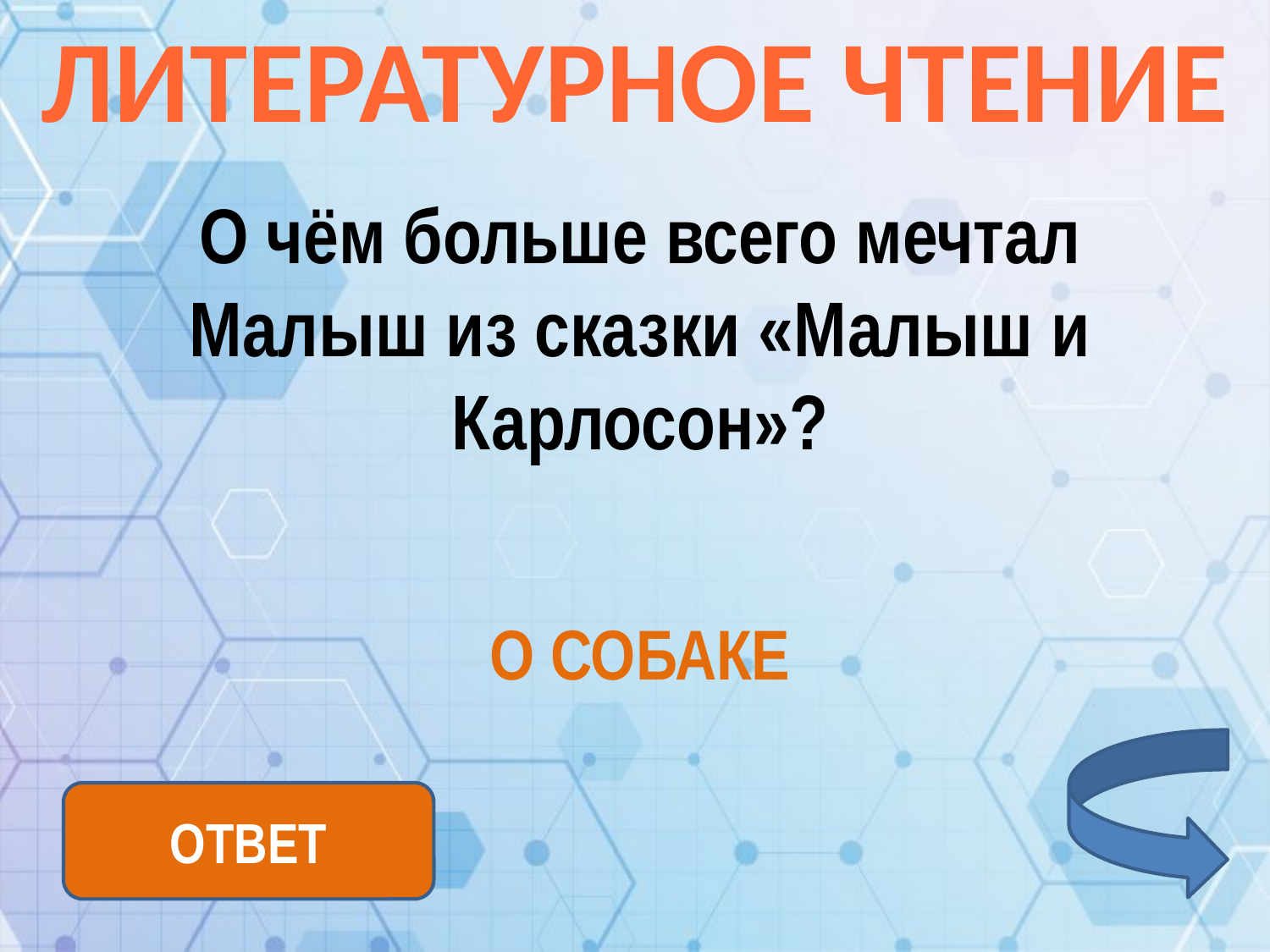

ЛИТЕРАТУРНОЕ ЧТЕНИЕ
О чём больше всего мечтал Малыш из сказки «Малыш и Карлосон»?
О СОБАКЕ

ОТВЕТ